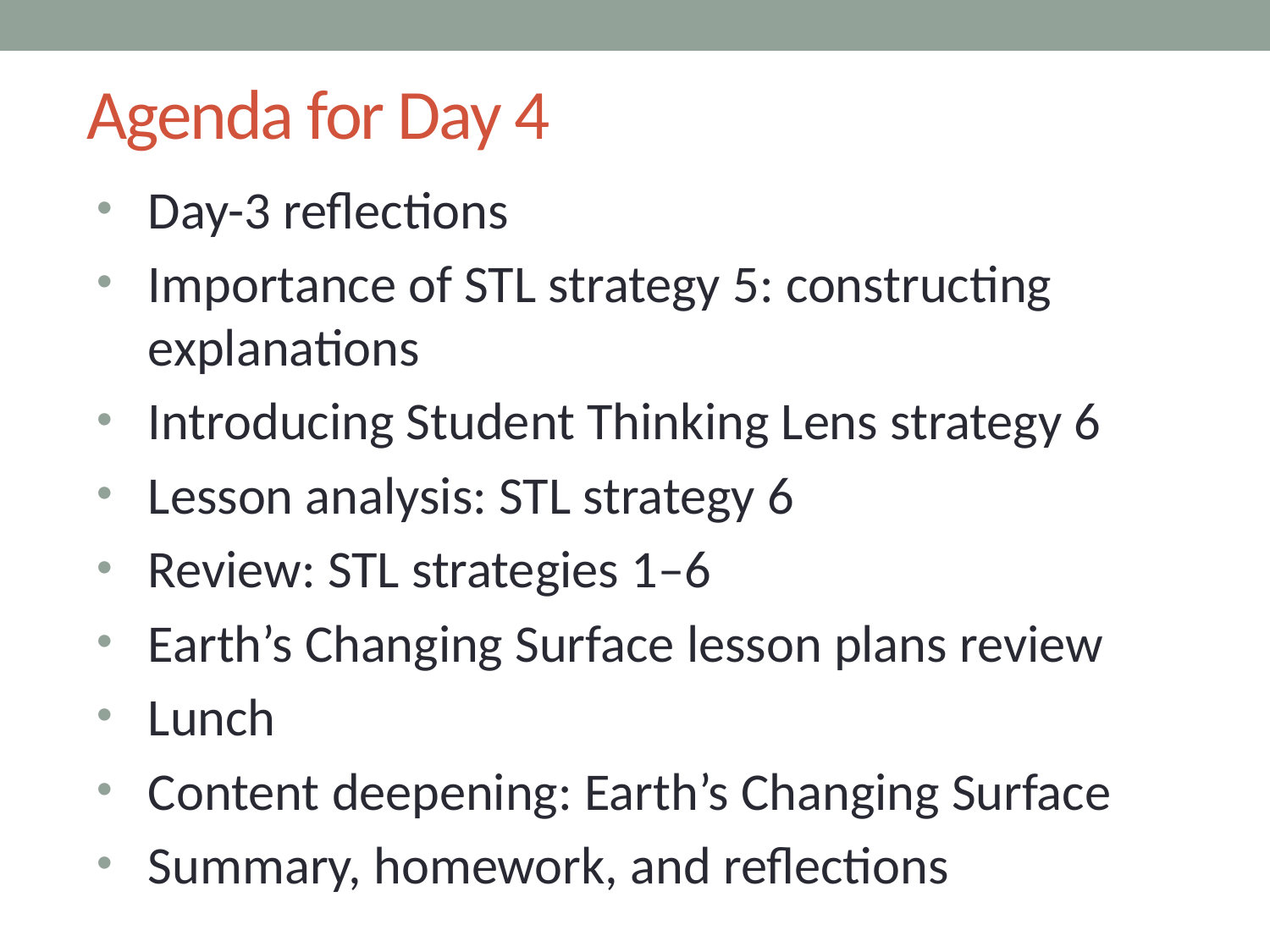

# Agenda for Day 4
Day-3 reflections
Importance of STL strategy 5: constructing explanations
Introducing Student Thinking Lens strategy 6
Lesson analysis: STL strategy 6
Review: STL strategies 1–6
Earth’s Changing Surface lesson plans review
Lunch
Content deepening: Earth’s Changing Surface
Summary, homework, and reflections